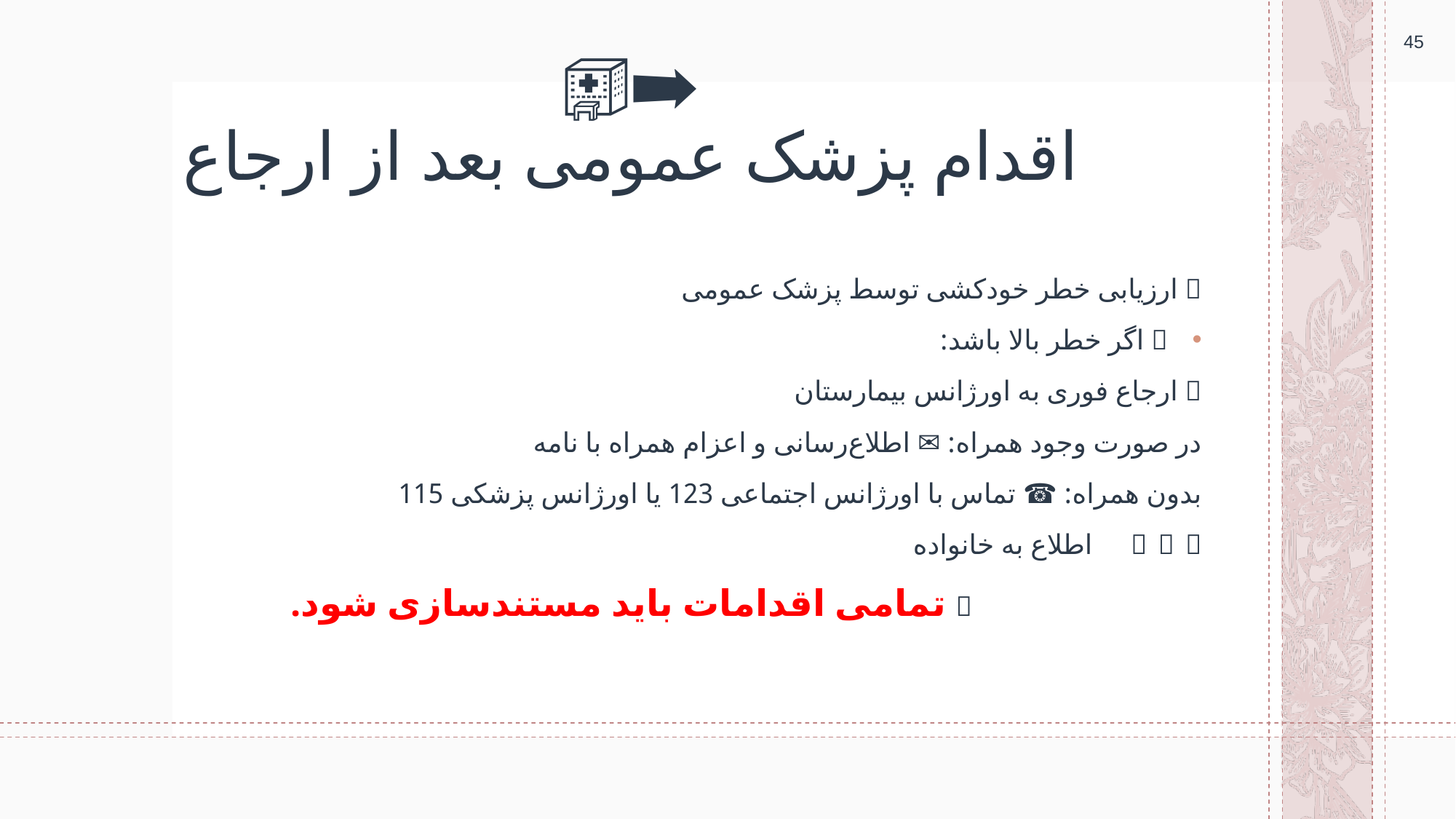

45
# 🩺➡️🏥 اقدام پزشک عمومی بعد از ارجاع
🔶 ارزیابی خطر خودکشی توسط پزشک عمومی
🔺 اگر خطر بالا باشد:
🏥 ارجاع فوری به اورژانس بیمارستان
در صورت وجود همراه: ✉️ اطلاع‌رسانی و اعزام همراه با نامه
بدون همراه: ☎️ تماس با اورژانس اجتماعی 123 یا اورژانس پزشکی 115
👨‍👩‍👧‍👦اطلاع به خانواده
📝 تمامی اقدامات باید مستندسازی شود.